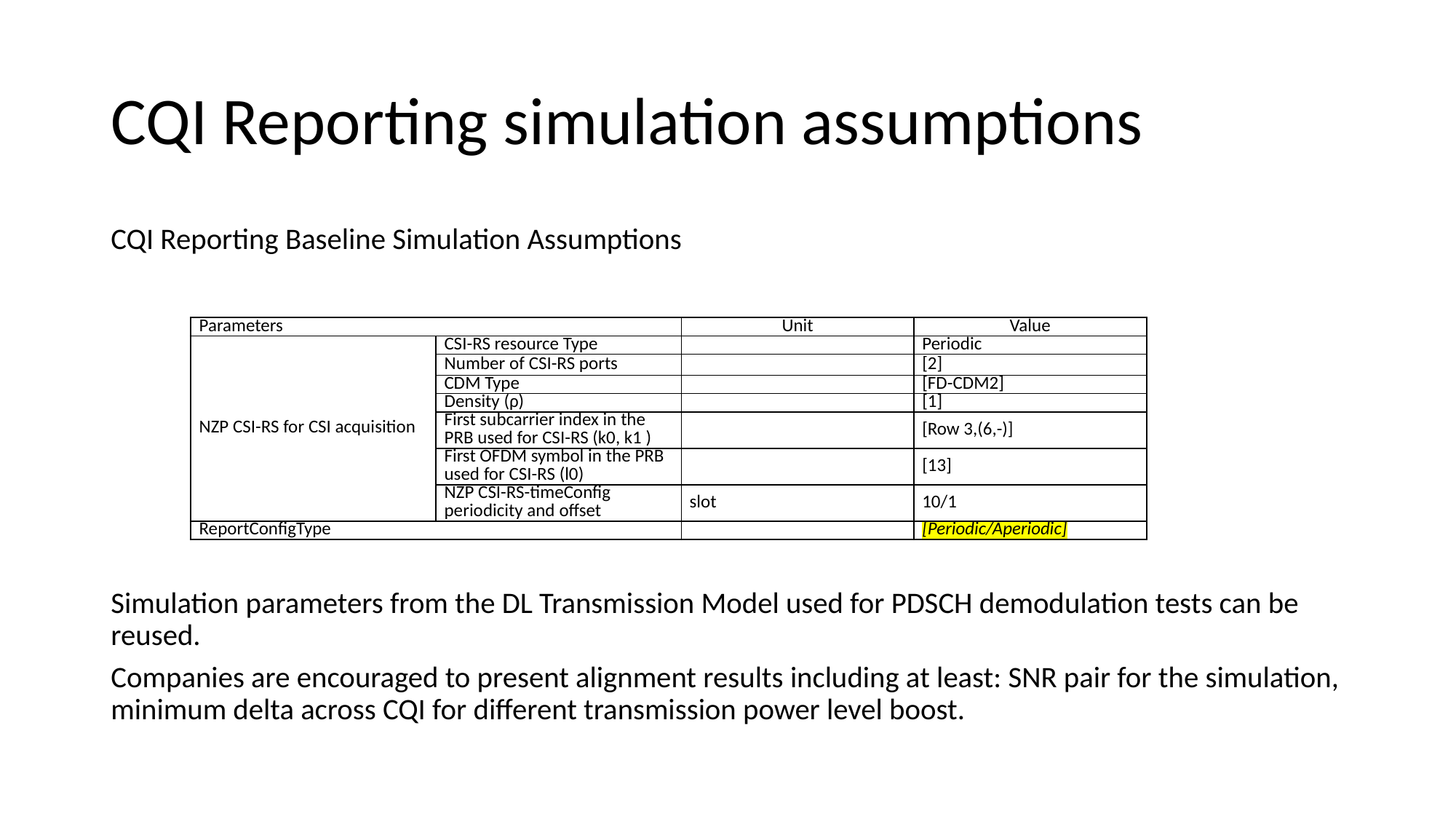

# CQI Reporting simulation assumptions
CQI Reporting Baseline Simulation Assumptions

Simulation parameters from the DL Transmission Model used for PDSCH demodulation tests can be reused.
Companies are encouraged to present alignment results including at least: SNR pair for the simulation, minimum delta across CQI for different transmission power level boost.

| Parameters |  | Unit | Value |
| --- | --- | --- | --- |
| NZP CSI-RS for CSI acquisition | CSI-RS resource Type |  | Periodic |
|  | Number of CSI-RS ports |  | [2] |
|  | CDM Type |  | [FD-CDM2] |
|  | Density (ρ) |  | [1] |
|  | First subcarrier index in the PRB used for CSI-RS (k0, k1 ) |  | [Row 3,(6,-)] |
|  | First OFDM symbol in the PRB used for CSI-RS (l0) |  | [13] |
|  | NZP CSI-RS-timeConfig periodicity and offset | slot | 10/1 |
| ReportConfigType |  |  | [Periodic/Aperiodic] |